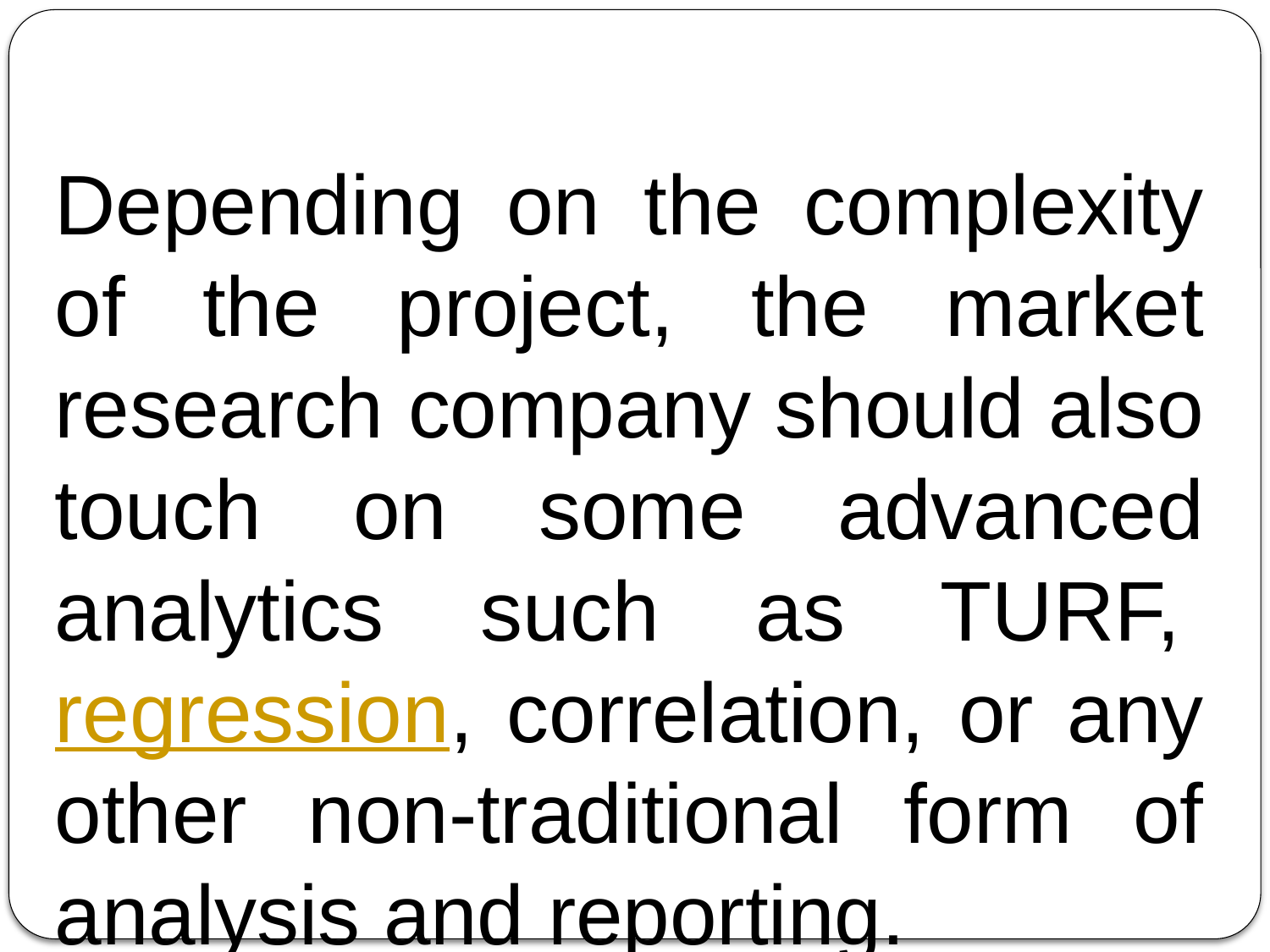

Depending on the complexity of the project, the market research company should also touch on some advanced analytics such as TURF, regression, correlation, or any other non-traditional form of analysis and reporting.